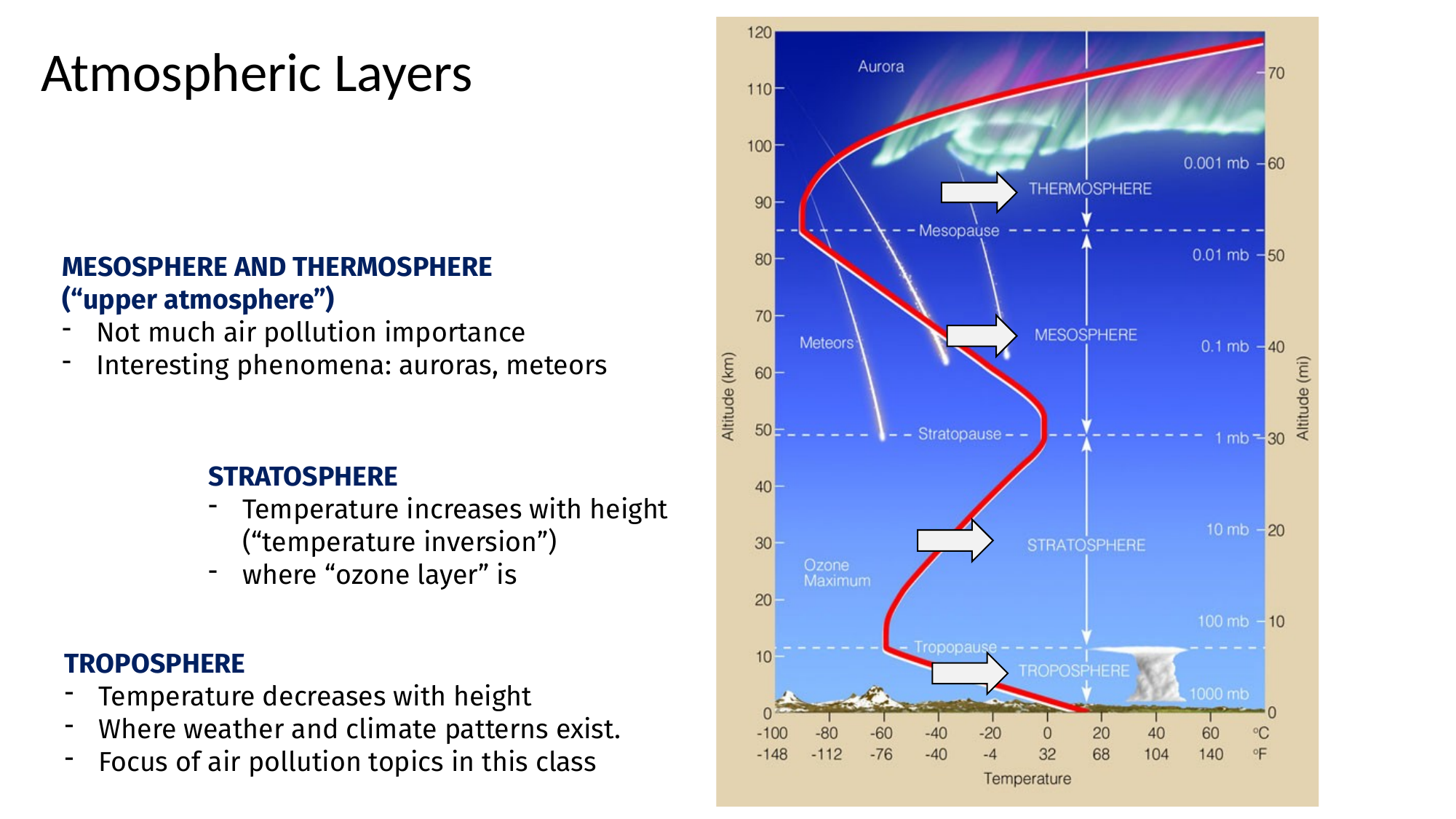

# Atmospheric Layers

MESOSPHERE AND THERMOSPHERE
(“upper atmosphere”)
Not much air pollution importance
Interesting phenomena: auroras, meteors

STRATOSPHERE
Temperature increases with height (“temperature inversion”)
where “ozone layer” is

TROPOSPHERE
Temperature decreases with height
Where weather and climate patterns exist.
Focus of air pollution topics in this class